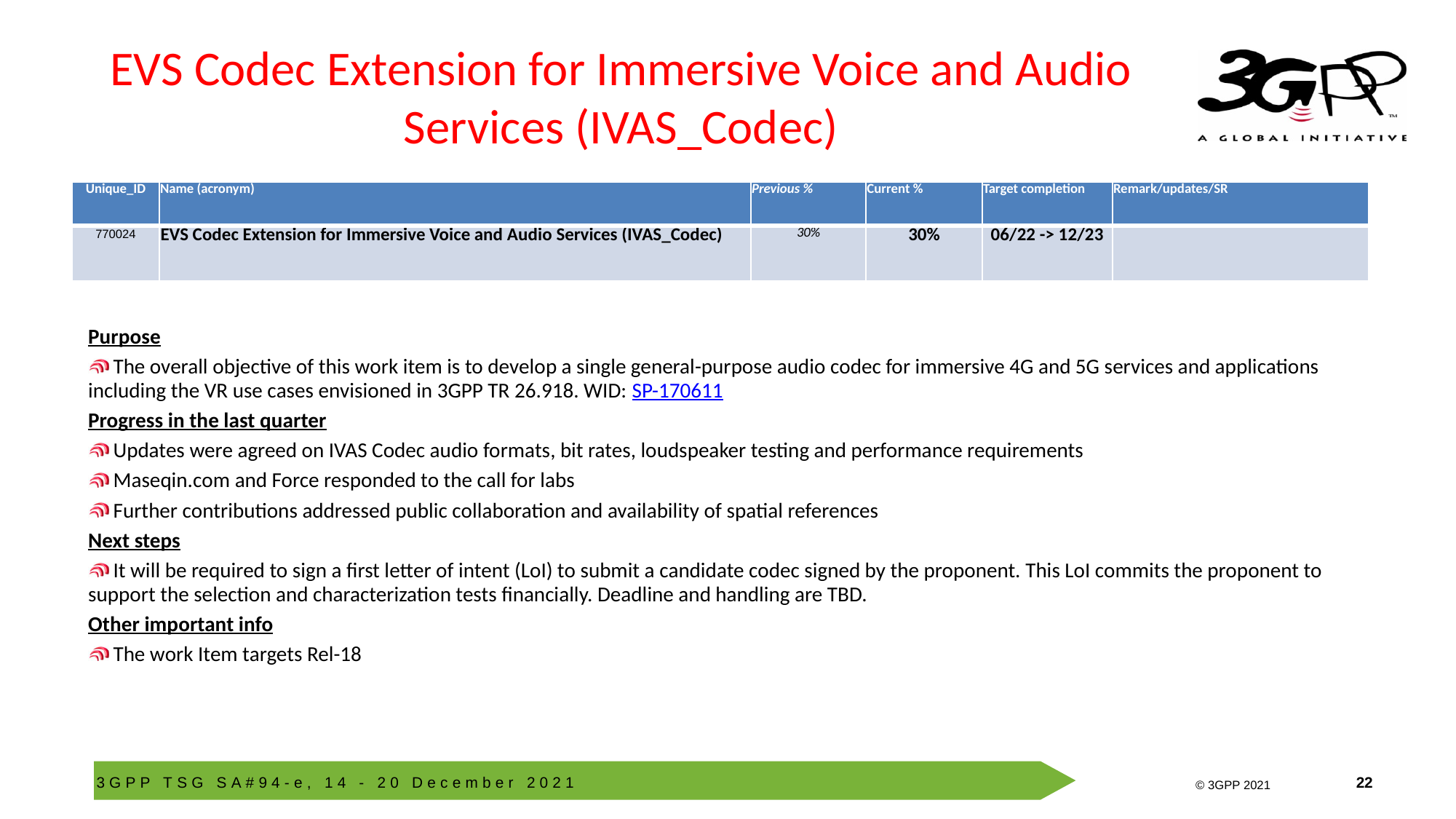

# EVS Codec Extension for Immersive Voice and Audio Services (IVAS_Codec)
| Unique\_ID | Name (acronym) | Previous % | Current % | Target completion | Remark/updates/SR |
| --- | --- | --- | --- | --- | --- |
| 770024 | EVS Codec Extension for Immersive Voice and Audio Services (IVAS\_Codec) | 30% | 30% | 06/22 -> 12/23 |  |
Purpose
 The overall objective of this work item is to develop a single general-purpose audio codec for immersive 4G and 5G services and applications including the VR use cases envisioned in 3GPP TR 26.918. WID: SP-170611
Progress in the last quarter
 Updates were agreed on IVAS Codec audio formats, bit rates, loudspeaker testing and performance requirements
 Maseqin.com and Force responded to the call for labs
 Further contributions addressed public collaboration and availability of spatial references
Next steps
 It will be required to sign a first letter of intent (LoI) to submit a candidate codec signed by the proponent. This LoI commits the proponent to support the selection and characterization tests financially. Deadline and handling are TBD.
Other important info
 The work Item targets Rel-18